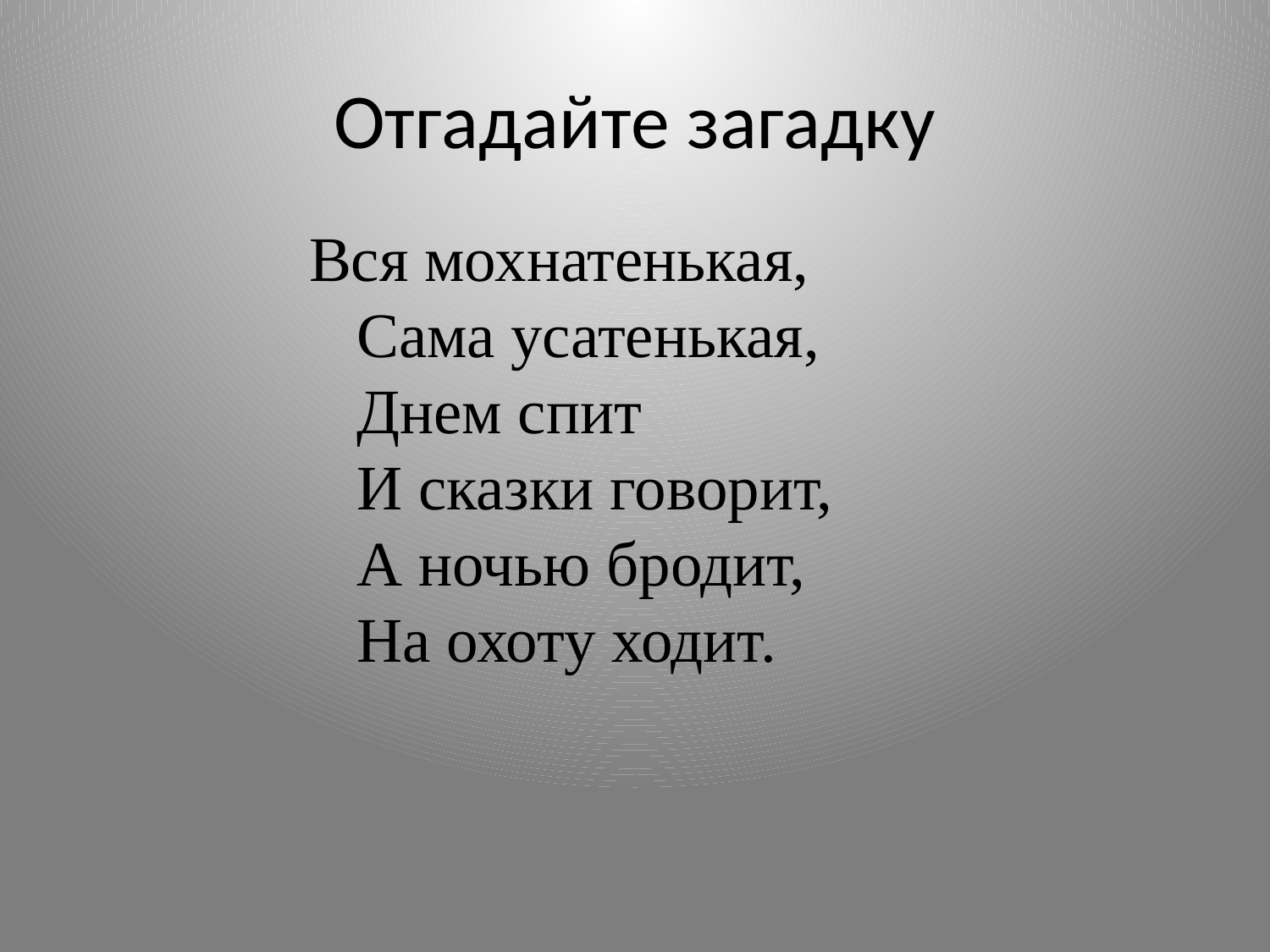

# Отгадайте загадку
Вся мохнатенькая,
Сама усатенькая,
Днем спит
И сказки говорит,
А ночью бродит,
На охоту ходит.